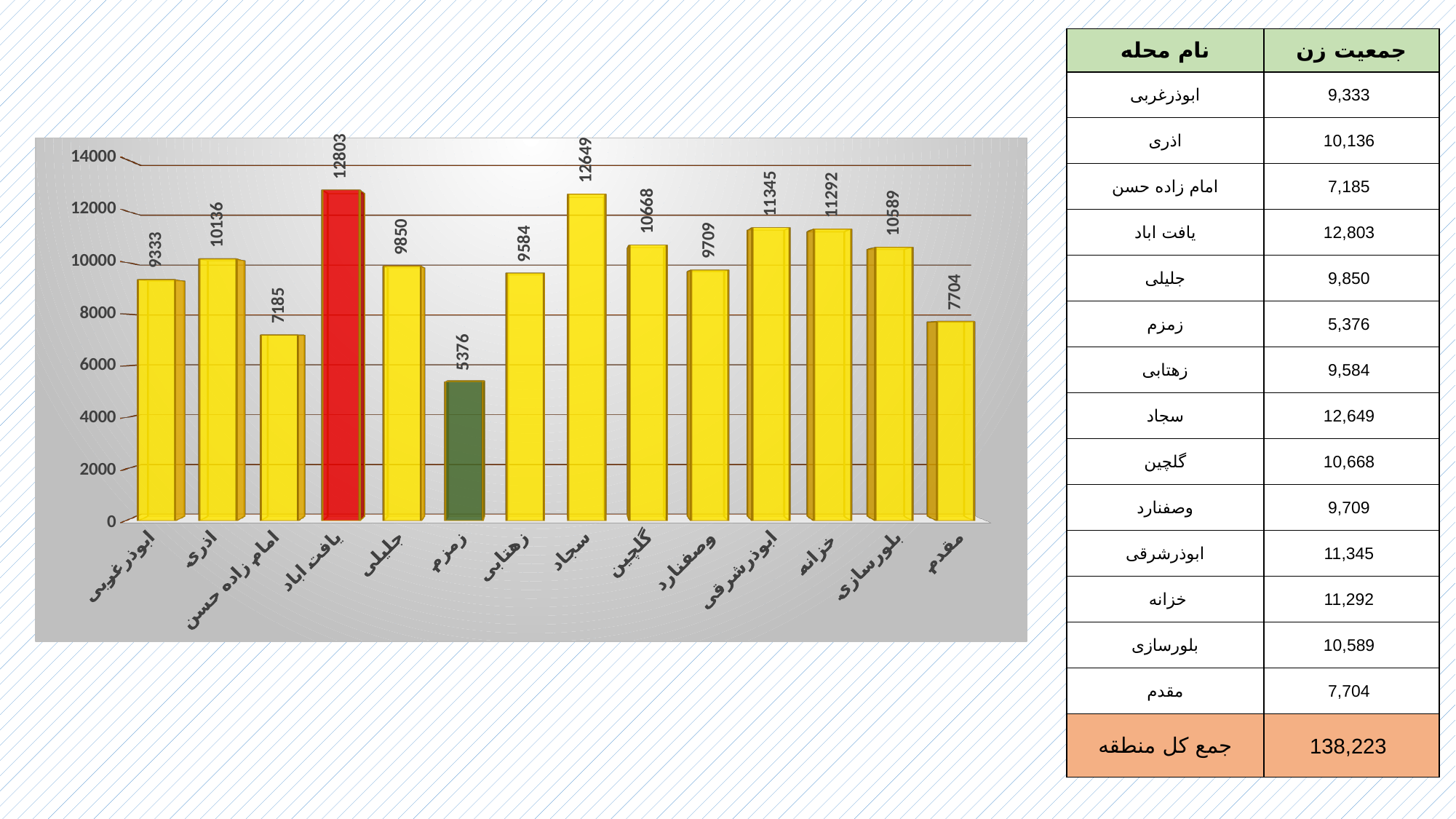

| نام محله | جمعیت زن |
| --- | --- |
| ابوذرغربی | 9,333 |
| اذری | 10,136 |
| امام زاده حسن | 7,185 |
| یافت اباد | 12,803 |
| جلیلی | 9,850 |
| زمزم | 5,376 |
| زهتابی | 9,584 |
| سجاد | 12,649 |
| گلچین | 10,668 |
| وصفنارد | 9,709 |
| ابوذرشرقی | 11,345 |
| خزانه | 11,292 |
| بلورسازی | 10,589 |
| مقدم | 7,704 |
| جمع کل منطقه | 138,223 |

[unsupported chart]